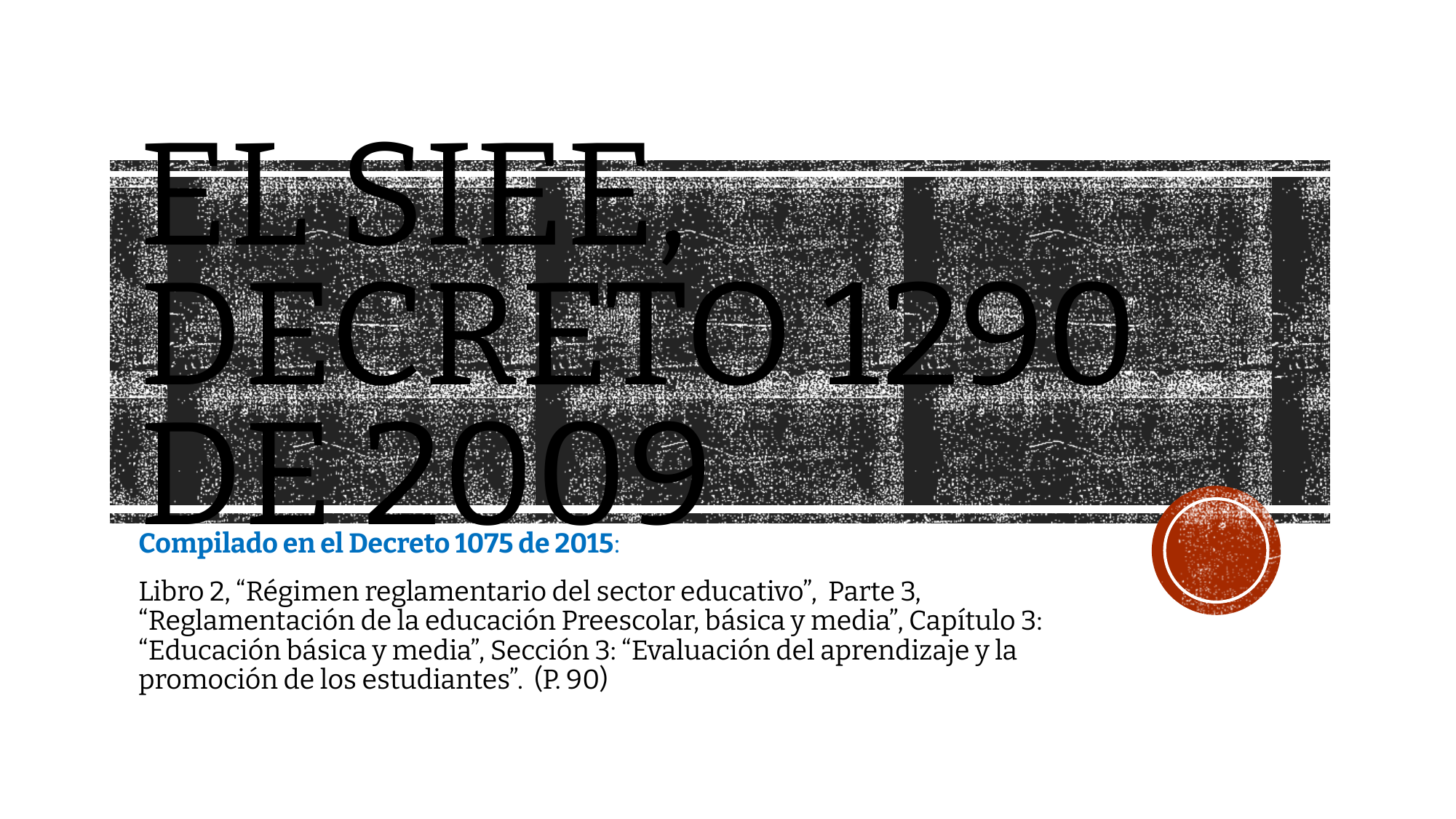

# EL SIEE, DECRETO 1290 DE 2009
Compilado en el Decreto 1075 de 2015:
Libro 2, “Régimen reglamentario del sector educativo”,  Parte 3, “Reglamentación de la educación Preescolar, básica y media”, Capítulo 3: “Educación básica y media”, Sección 3: “Evaluación del aprendizaje y la promoción de los estudiantes”.  (P. 90)